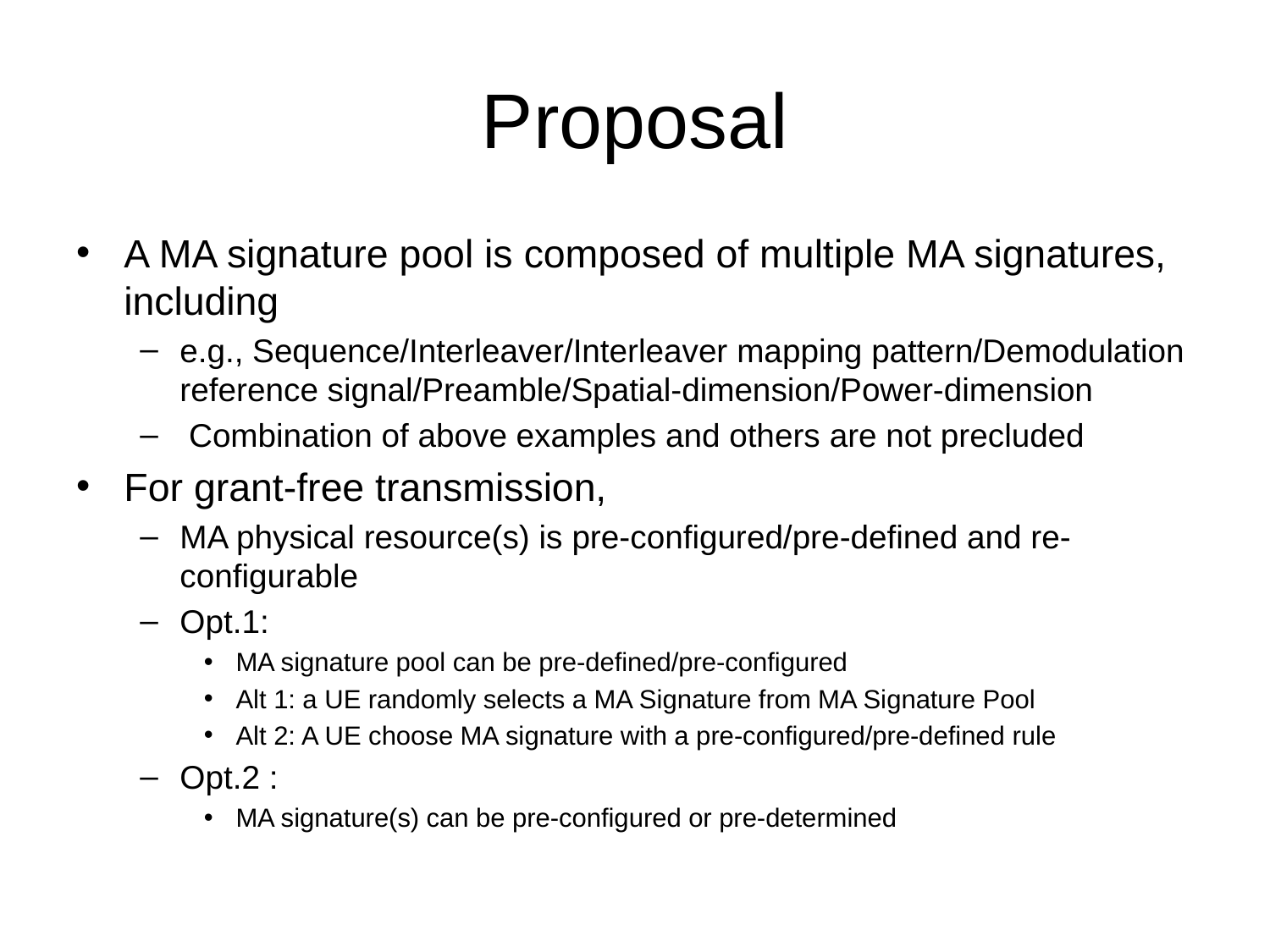

# Proposal
A MA signature pool is composed of multiple MA signatures, including
e.g., Sequence/Interleaver/Interleaver mapping pattern/Demodulation reference signal/Preamble/Spatial-dimension/Power-dimension
 Combination of above examples and others are not precluded
For grant-free transmission,
MA physical resource(s) is pre-configured/pre-defined and re-configurable
Opt.1:
MA signature pool can be pre-defined/pre-configured
Alt 1: a UE randomly selects a MA Signature from MA Signature Pool
Alt 2: A UE choose MA signature with a pre-configured/pre-defined rule
Opt.2 :
MA signature(s) can be pre-configured or pre-determined